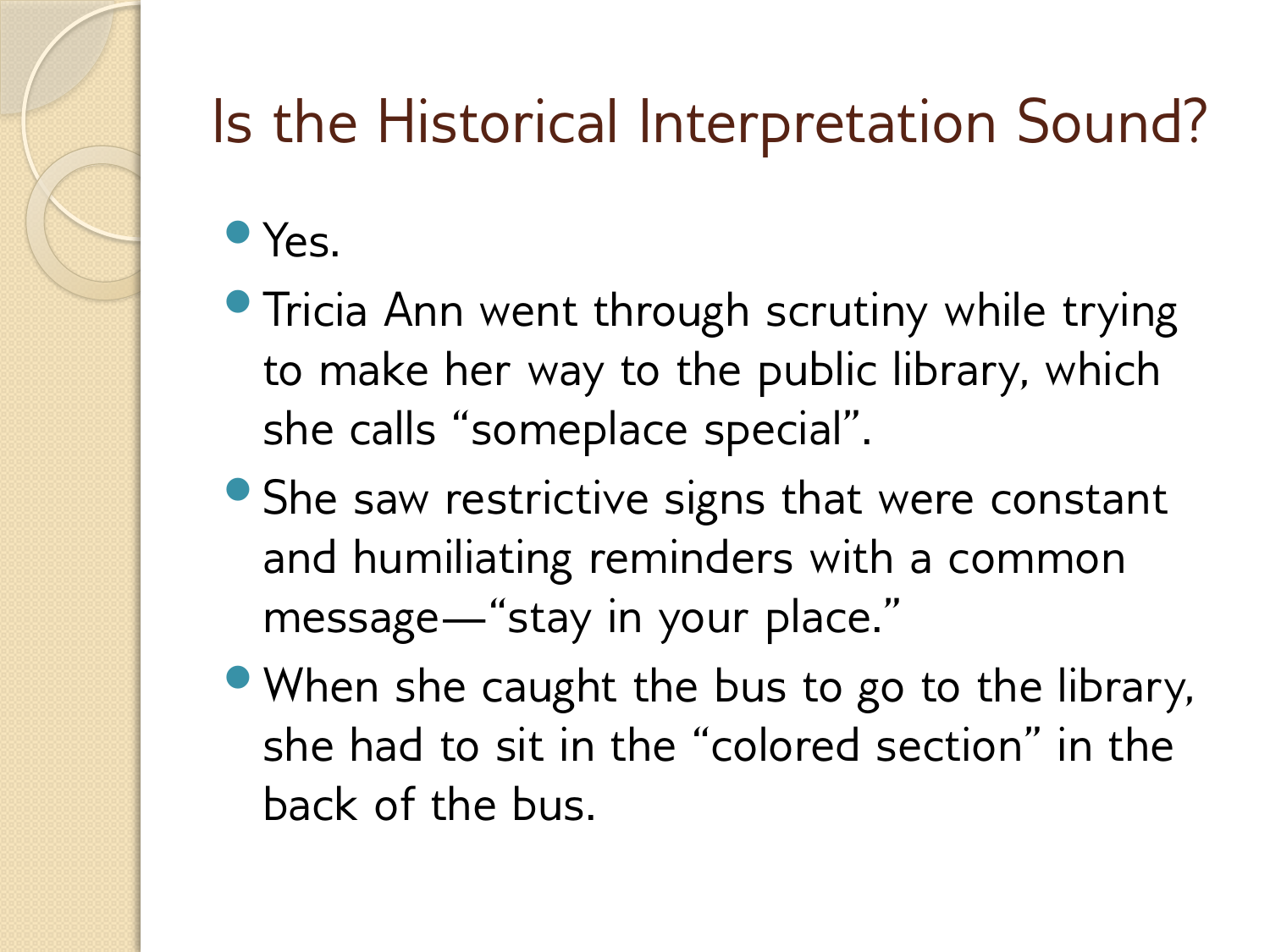

# Is the Historical Interpretation Sound?
Yes.
Tricia Ann went through scrutiny while trying to make her way to the public library, which she calls “someplace special”.
She saw restrictive signs that were constant and humiliating reminders with a common message—“stay in your place.”
When she caught the bus to go to the library, she had to sit in the “colored section” in the back of the bus.